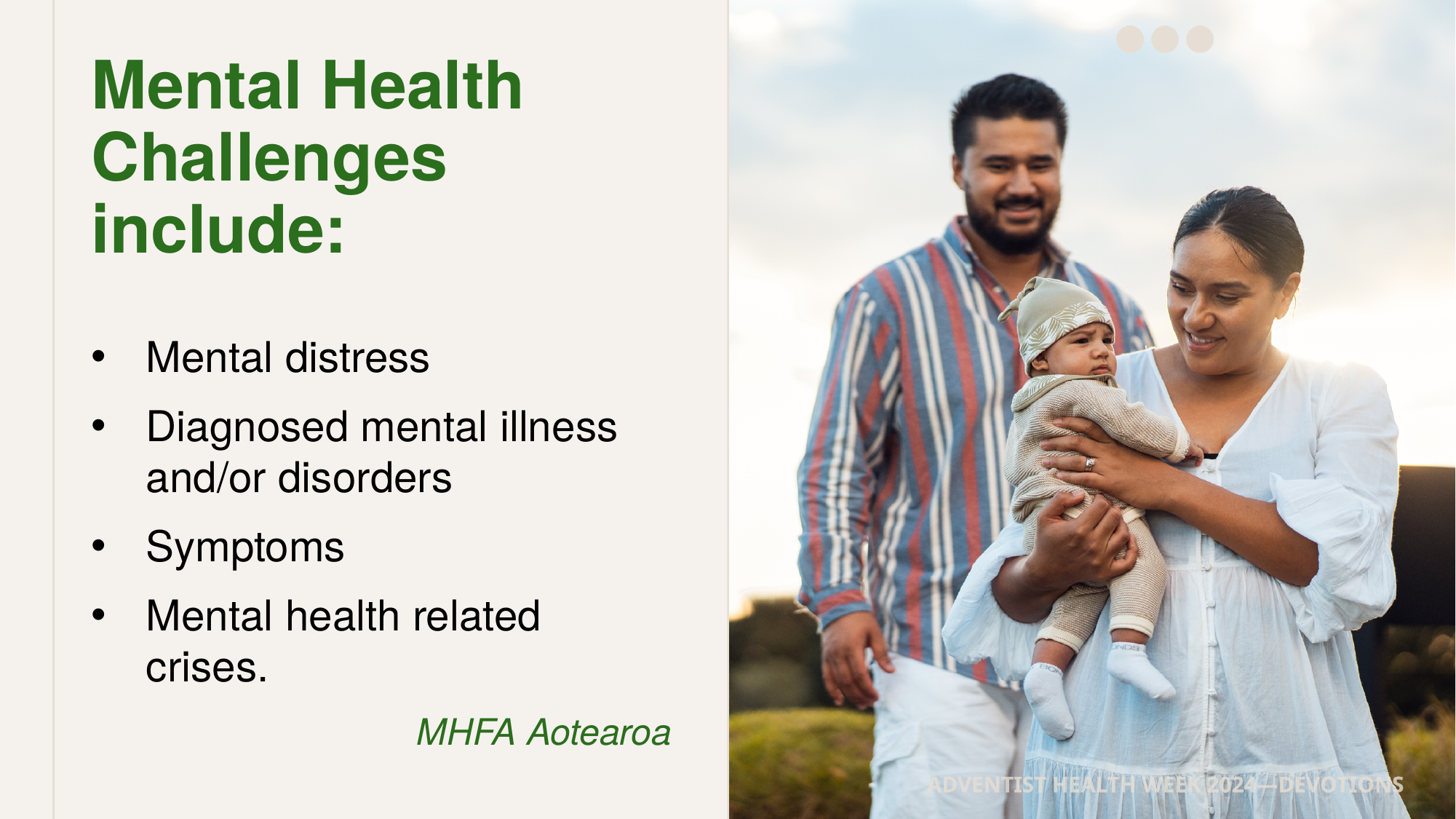

Mental Health Challenges include:
Mental distress
Diagnosed mental illness and/or disorders
Symptoms
Mental health related crises.
MHFA Aotearoa